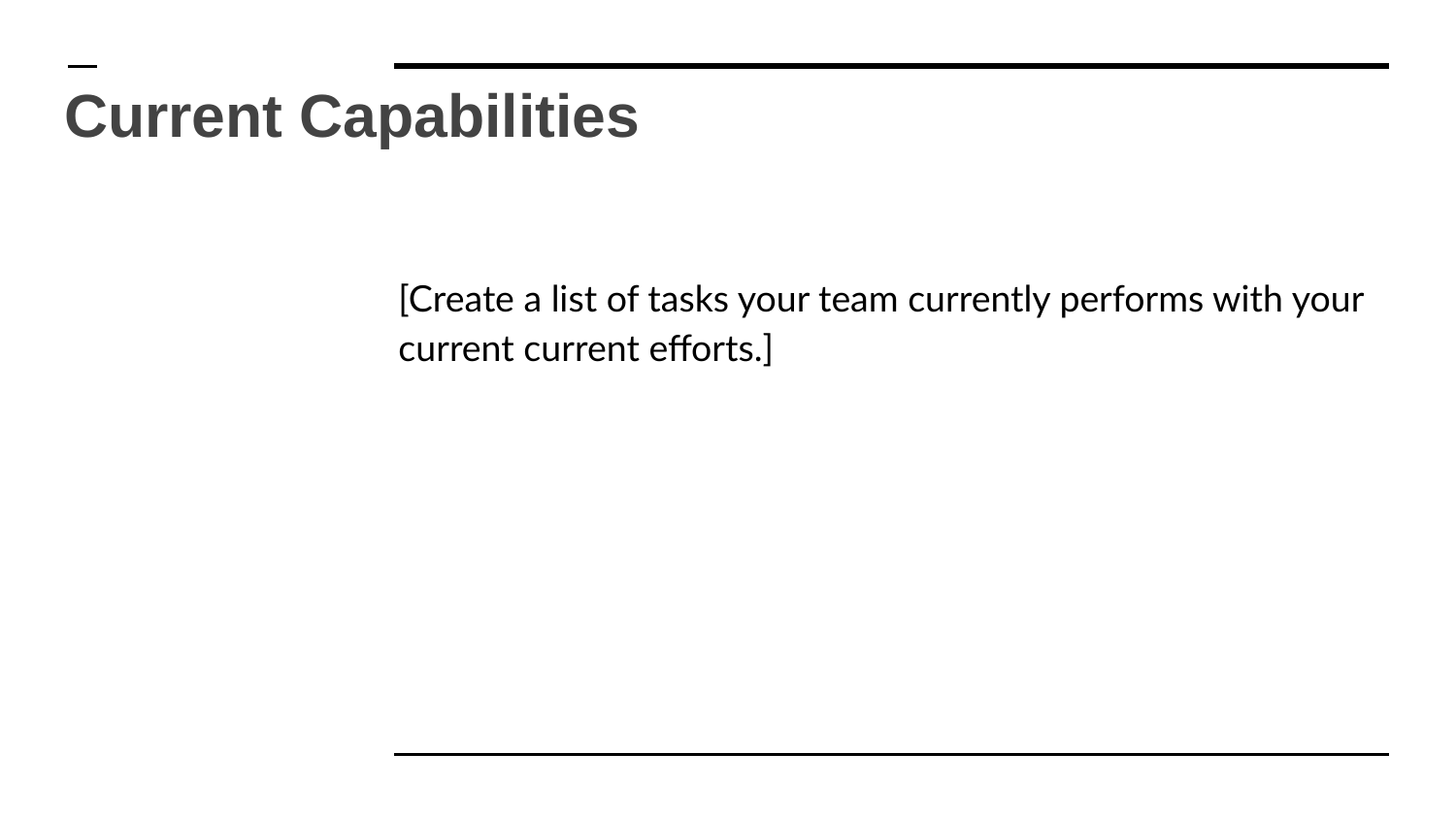

# Current Capabilities
[Create a list of tasks your team currently performs with your current current efforts.]